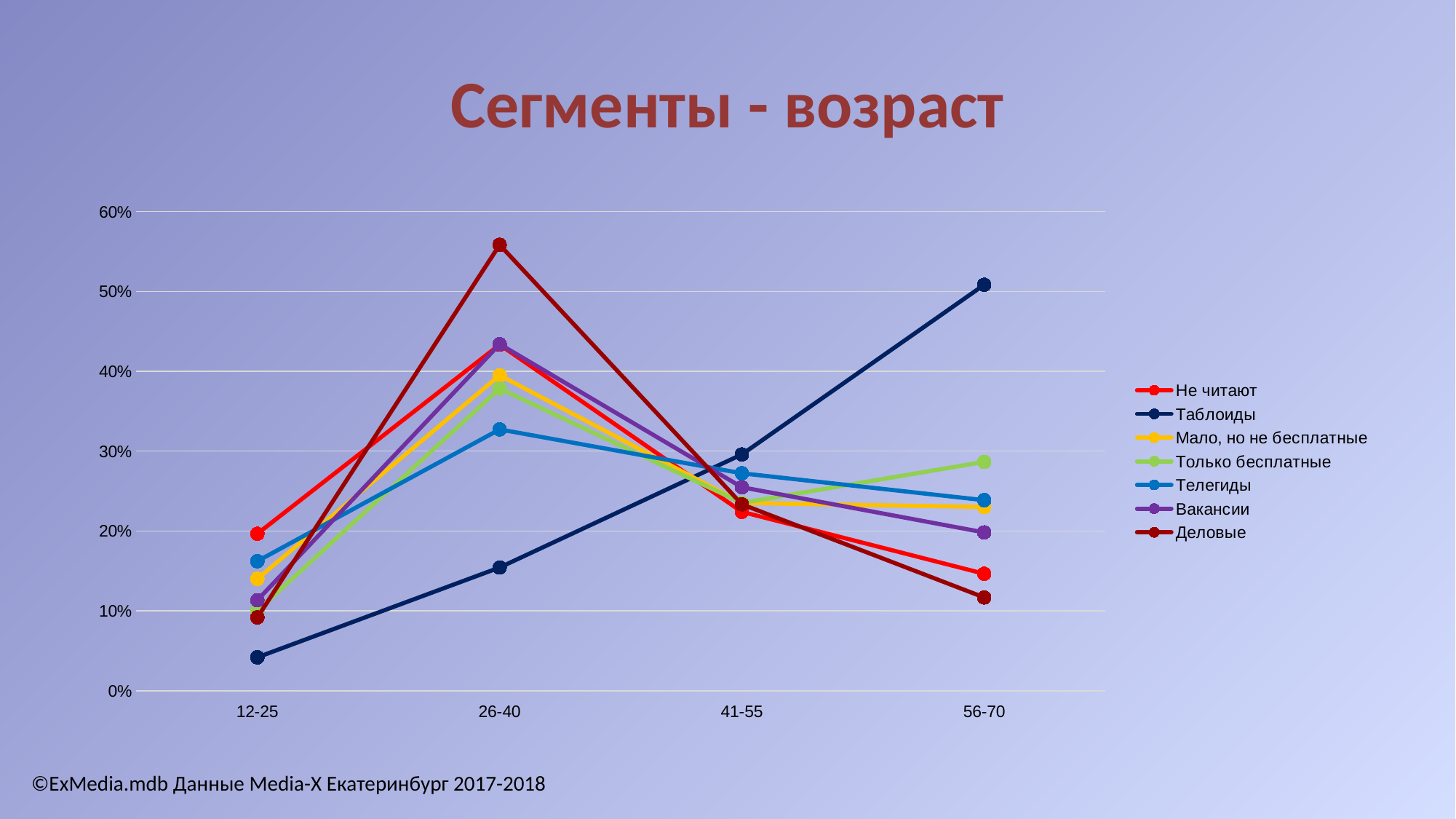

# Сегменты - возраст

### Chart

| Category | Не читают | Таблоиды | Мало, но не бесплатные | Только бесплатные | Телегиды | Вакансии | Деловые |
|---|---|---|---|---|---|---|---|
| 12-25 | 0.19644300727566694 | 0.04166666666666666 | 0.14 | 0.1 | 0.16207951070336393 | 0.11320754716981134 | 0.09166666666666666 |
| 26-40 | 0.4333063864187551 | 0.15416666666666667 | 0.395 | 0.3783783783783784 | 0.327217125382263 | 0.4339622641509434 | 0.5583333333333333 |
| 41-55 | 0.22392886014551333 | 0.29583333333333334 | 0.235 | 0.23513513513513515 | 0.27217125382262997 | 0.25471698113207547 | 0.2333333333333333 |
| 56-70 | 0.1463217461600647 | 0.5083333333333333 | 0.23 | 0.2864864864864865 | 0.23853211009174313 | 0.1981132075471698 | 0.11666666666666665 |
©ExMedia.mdb Данные Media-X Екатеринбург 2017-2018